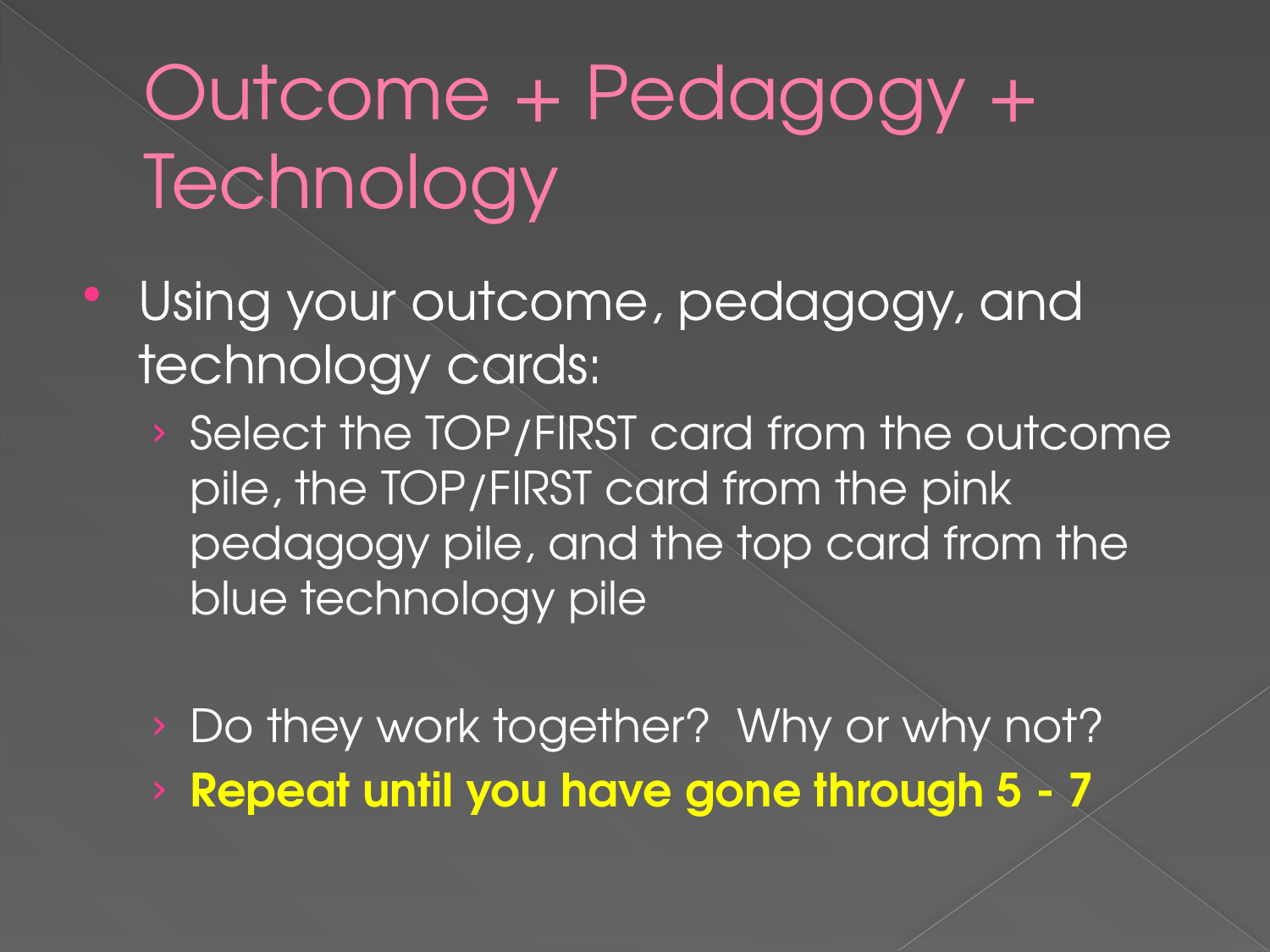

# Outcome + Pedagogy + Technology
Using your outcome, pedagogy, and technology cards:
Select the TOP/FIRST card from the outcome pile, the TOP/FIRST card from the pink pedagogy pile, and the top card from the blue technology pile

Do they work together?  Why or why not?
Repeat until you have gone through 5 - 7